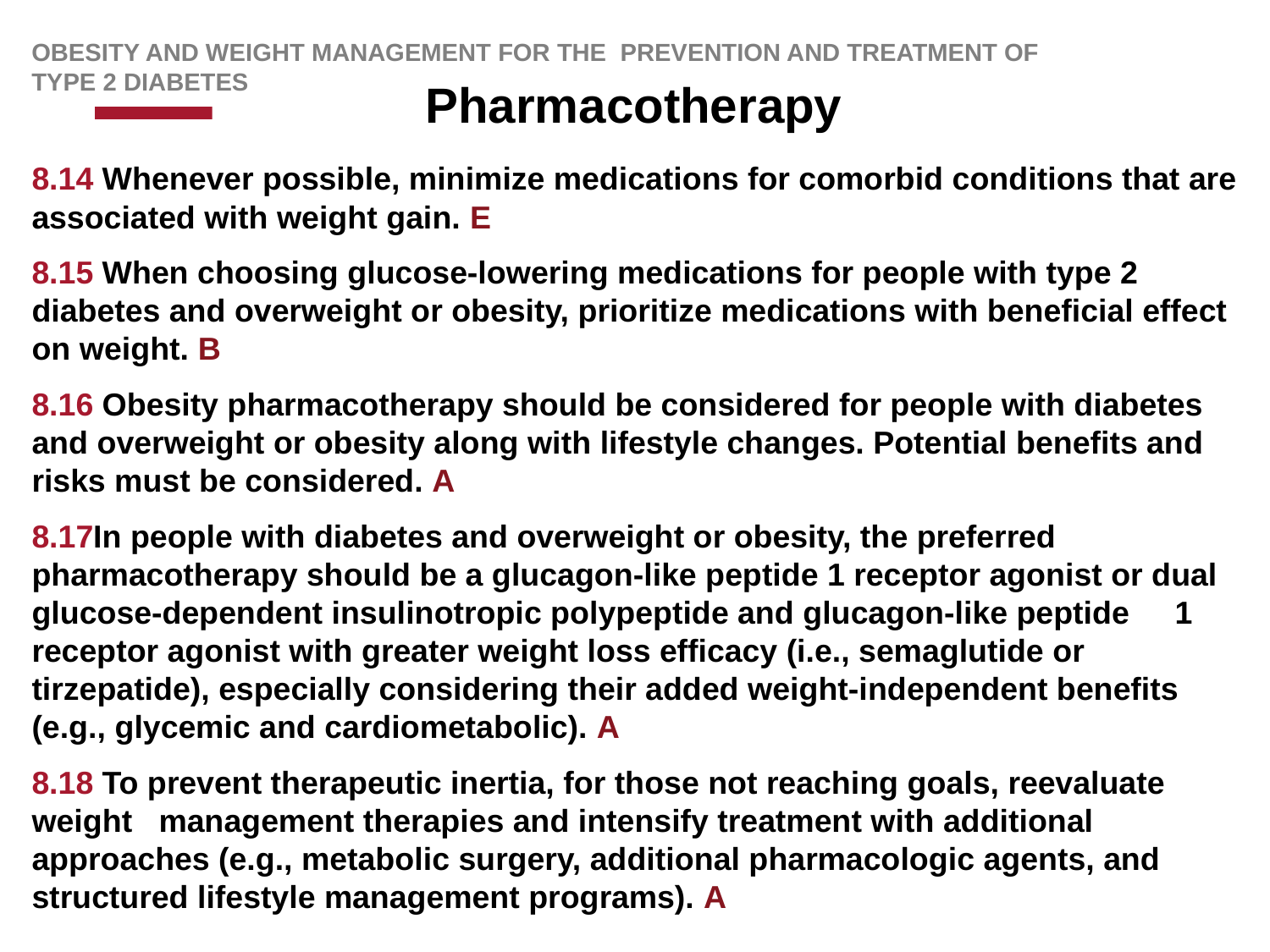

Obesity AND WEIGHT Management for the  PREVENTION AND Treatment of Type 2 Diabetes
# Pharmacotherapy
8.14 Whenever possible, minimize medications for comorbid conditions that are associated with weight gain. E
8.15 When choosing glucose-lowering medications for people with type 2 diabetes and overweight or obesity, prioritize medications with beneficial effect on weight. B
8.16 Obesity pharmacotherapy should be considered for people with diabetes and overweight or obesity along with lifestyle changes. Potential benefits and risks must be considered. A
8.17In people with diabetes and overweight or obesity, the preferred pharmacotherapy should be a glucagon-like peptide 1 receptor agonist or dual glucose-dependent insulinotropic polypeptide and glucagon-like peptide 	1 receptor agonist with greater weight loss efficacy (i.e., semaglutide or tirzepatide), especially considering their added weight-independent benefits (e.g., glycemic and cardiometabolic). A
8.18 To prevent therapeutic inertia, for those not reaching goals, reevaluate weight 	management therapies and intensify treatment with additional approaches (e.g., metabolic surgery, additional pharmacologic agents, and structured lifestyle management programs). A